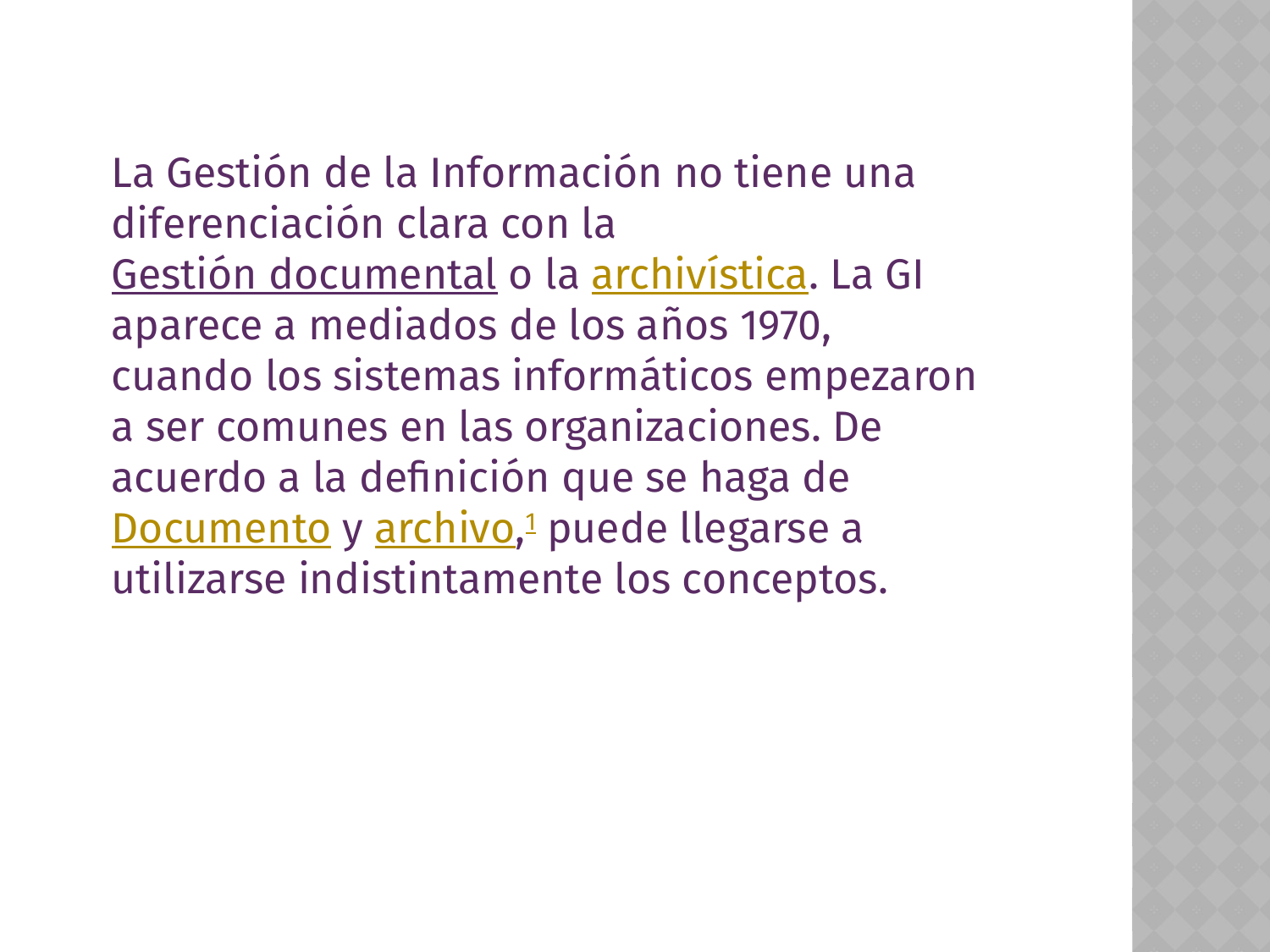

La Gestión de la Información no tiene una diferenciación clara con la Gestión documental o la archivística. La GI aparece a mediados de los años 1970, cuando los sistemas informáticos empezaron a ser comunes en las organizaciones. De acuerdo a la definición que se haga de Documento y archivo,1 puede llegarse a utilizarse indistintamente los conceptos.